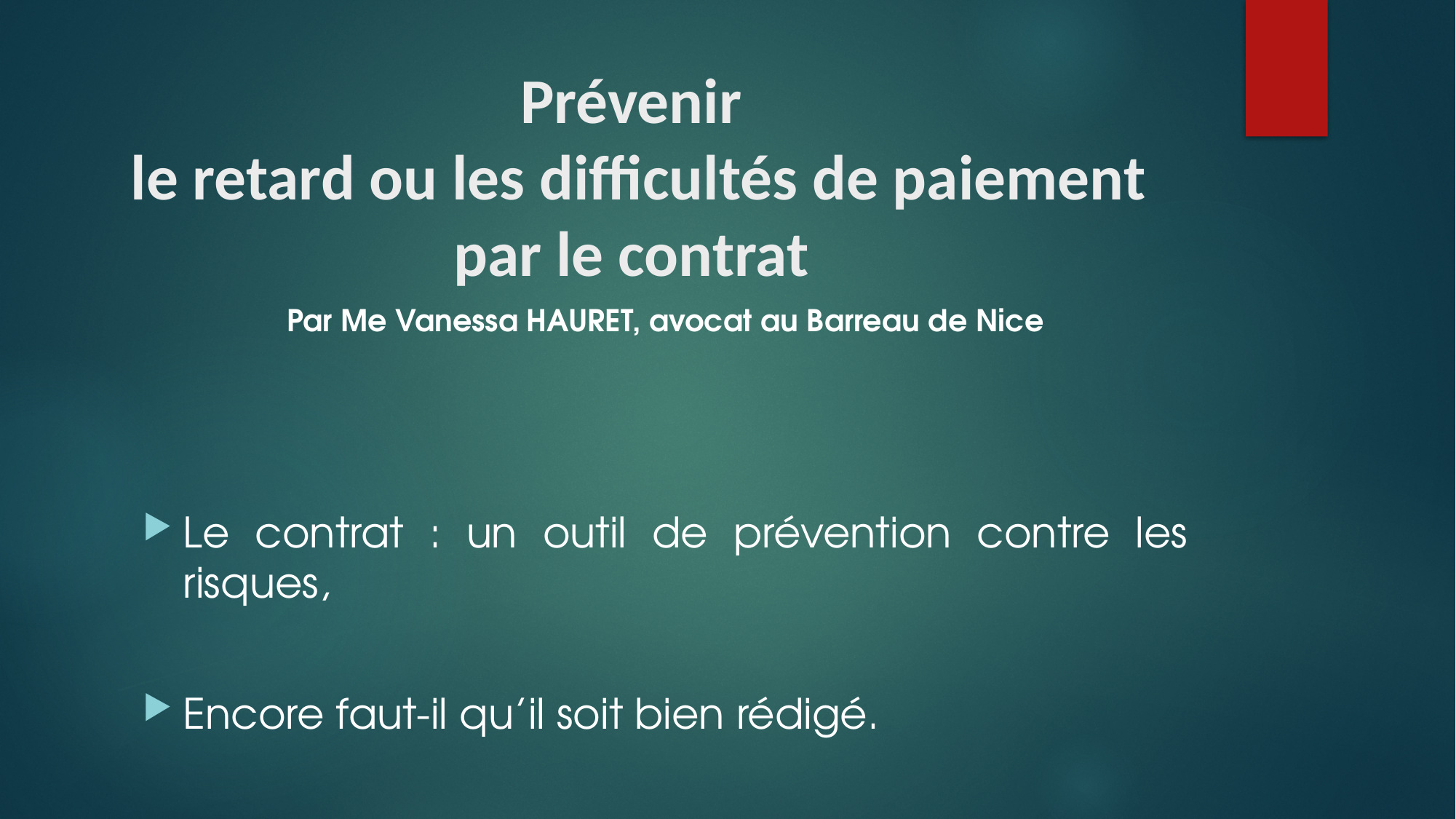

# Prévenir le retard ou les difficultés de paiement par le contrat

Par Me Vanessa HAURET, avocat au Barreau de Nice

Le contrat : un outil de prévention contre les risques,

Encore faut-il qu’il soit bien rédigé.